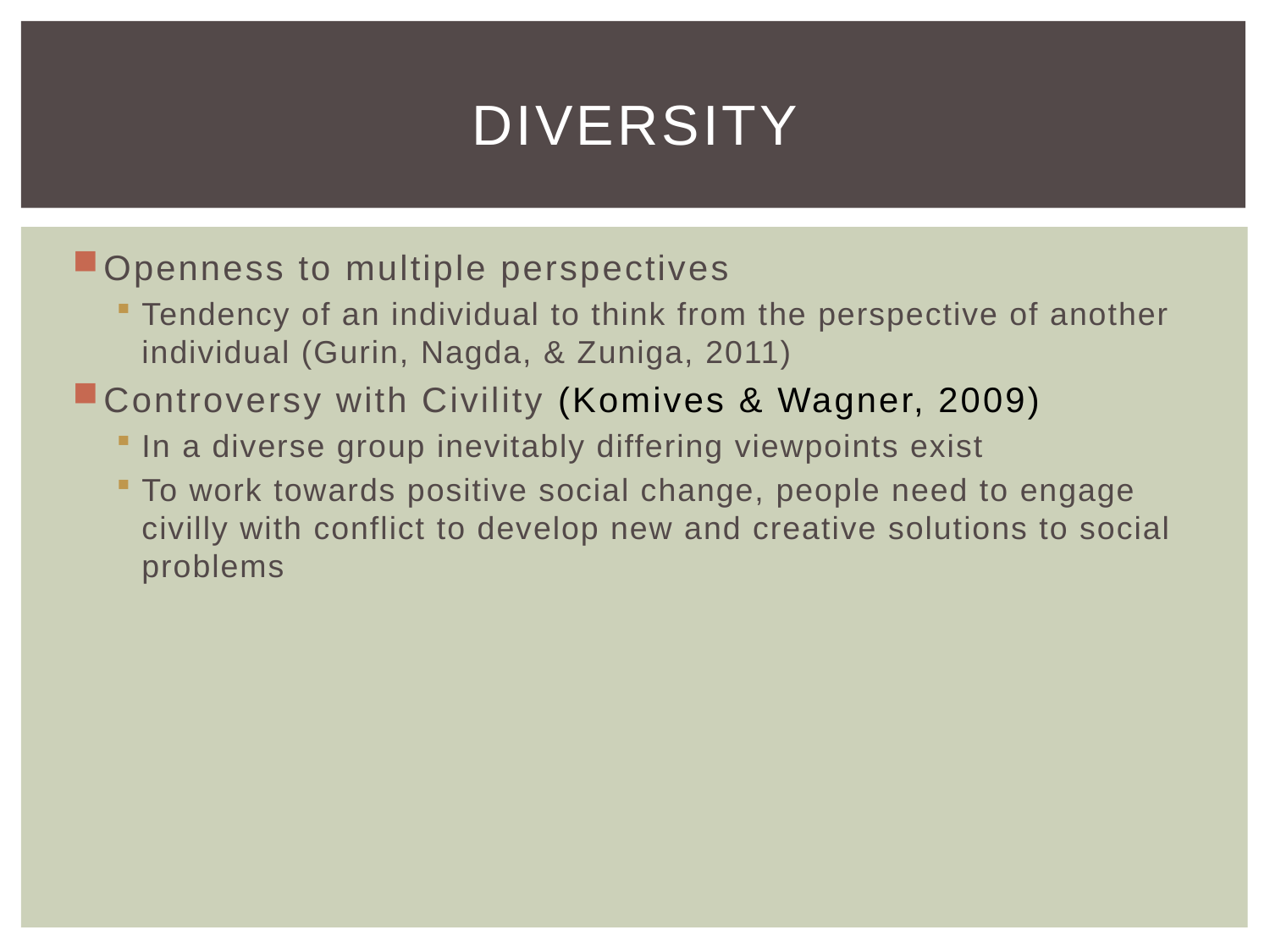

# diversity
Openness to multiple perspectives
Tendency of an individual to think from the perspective of another individual (Gurin, Nagda, & Zuniga, 2011)
Controversy with Civility (Komives & Wagner, 2009)
In a diverse group inevitably differing viewpoints exist
To work towards positive social change, people need to engage civilly with conflict to develop new and creative solutions to social problems